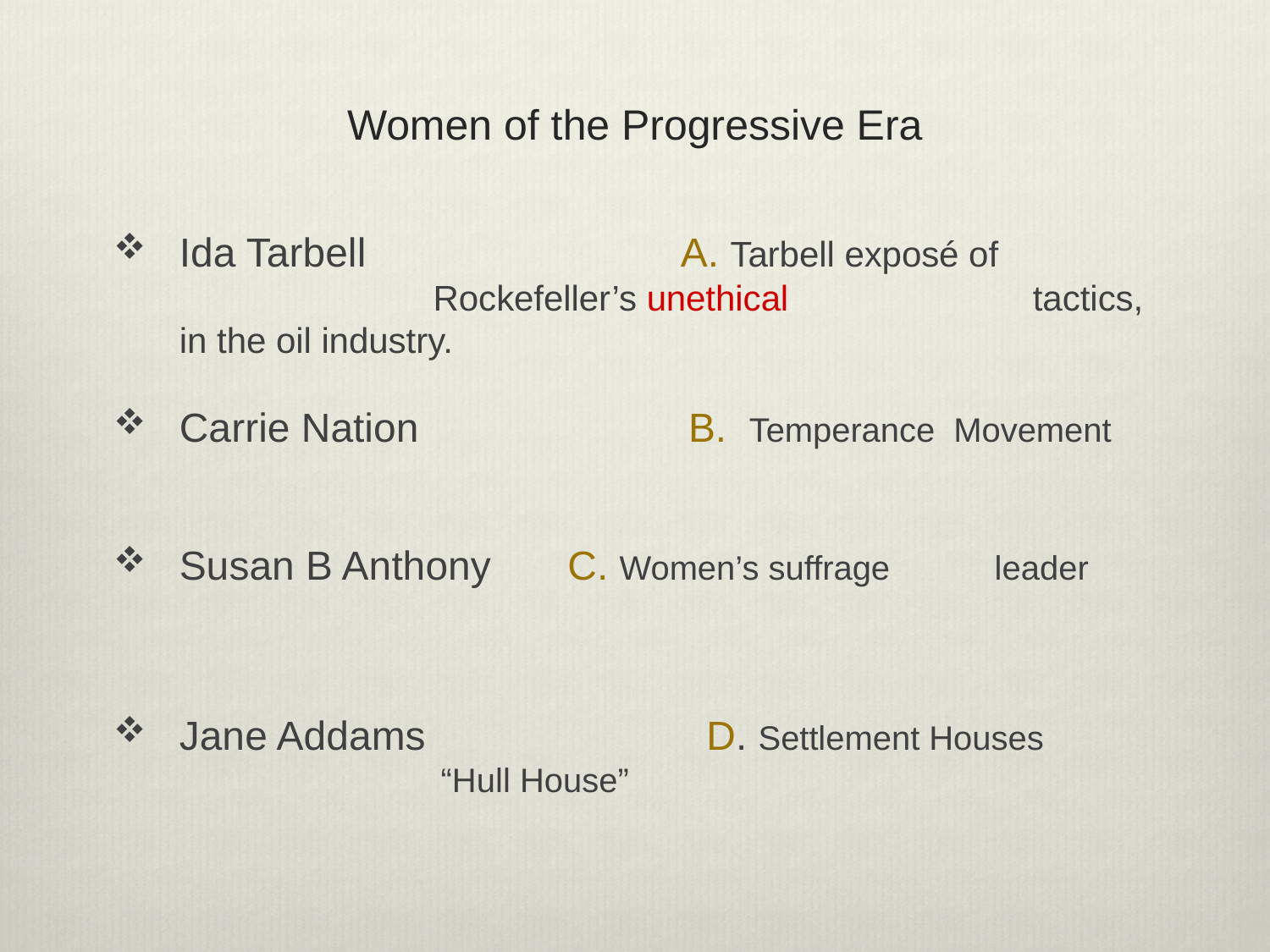

# Women of the Progressive Era
Ida Tarbell                            A. Tarbell exposé of                 			 		 Rockefeller’s unethical               					tactics, in the oil industry.
Carrie Nation                        B.  Temperance  Movement
Susan B Anthony		  C. Women’s suffrage 						         leader

Jane Addams                         D. Settlement Houses            					               “Hull House”